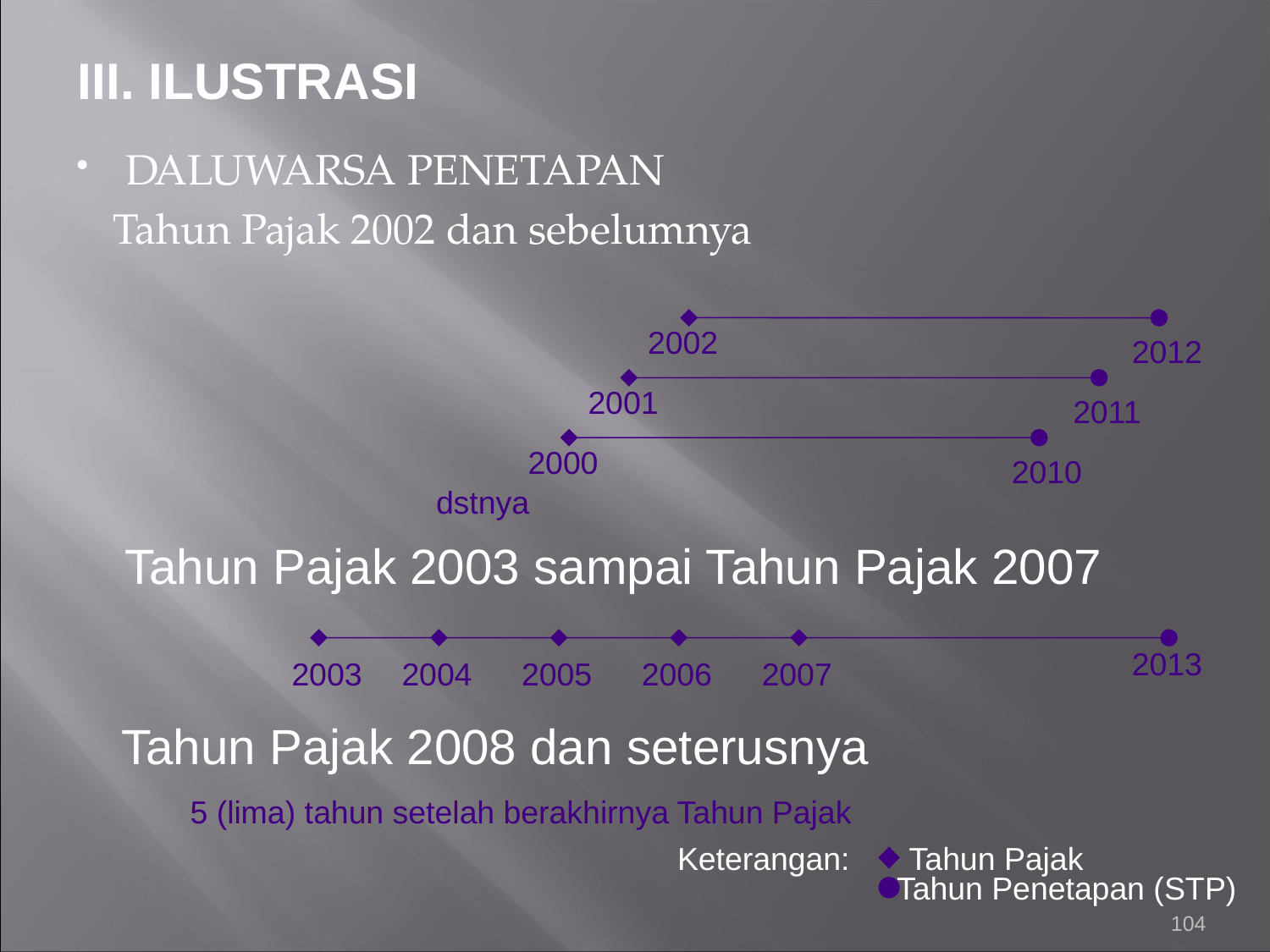

III. ILUSTRASI
DALUWARSA PENETAPAN
Tahun Pajak 2002 dan sebelumnya
2002

2012
2001

2011
2000

2010
dstnya
Tahun Pajak 2003 sampai Tahun Pajak 2007

2013
2003
2004
2005
2006
2007
Tahun Pajak 2008 dan seterusnya
     5 (lima) tahun setelah berakhirnya Tahun Pajak
Keterangan:
Tahun Pajak

Tahun Penetapan (STP)

104